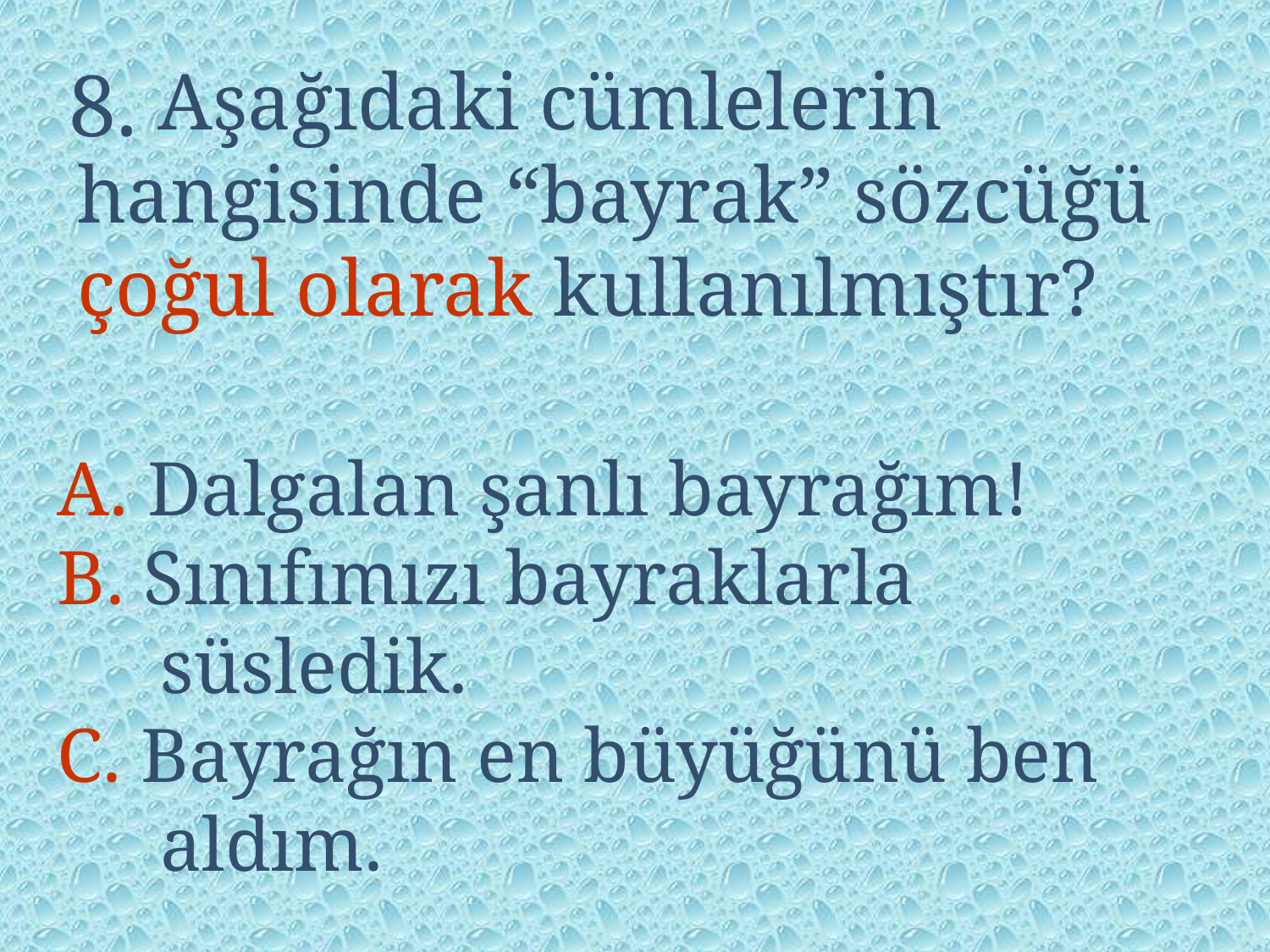

8.
    Aşağıdaki cümlelerin hangisinde “bayrak” sözcüğü çoğul olarak kullanılmıştır?
A. Dalgalan şanlı bayrağım!
B. Sınıfımızı bayraklarla süsledik.
C. Bayrağın en büyüğünü ben aldım.